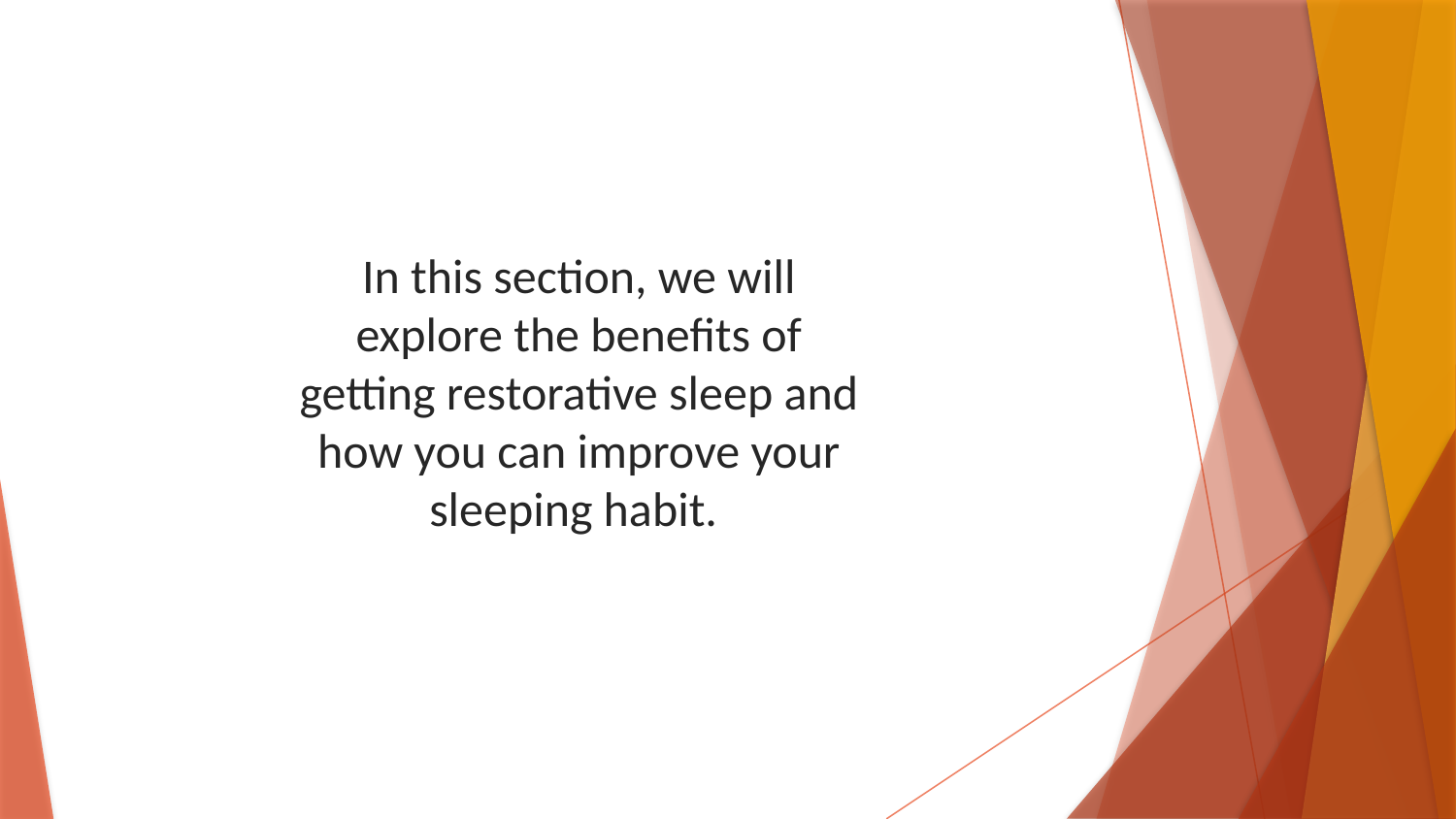

In this section, we will explore the benefits of getting restorative sleep and how you can improve your sleeping habit.